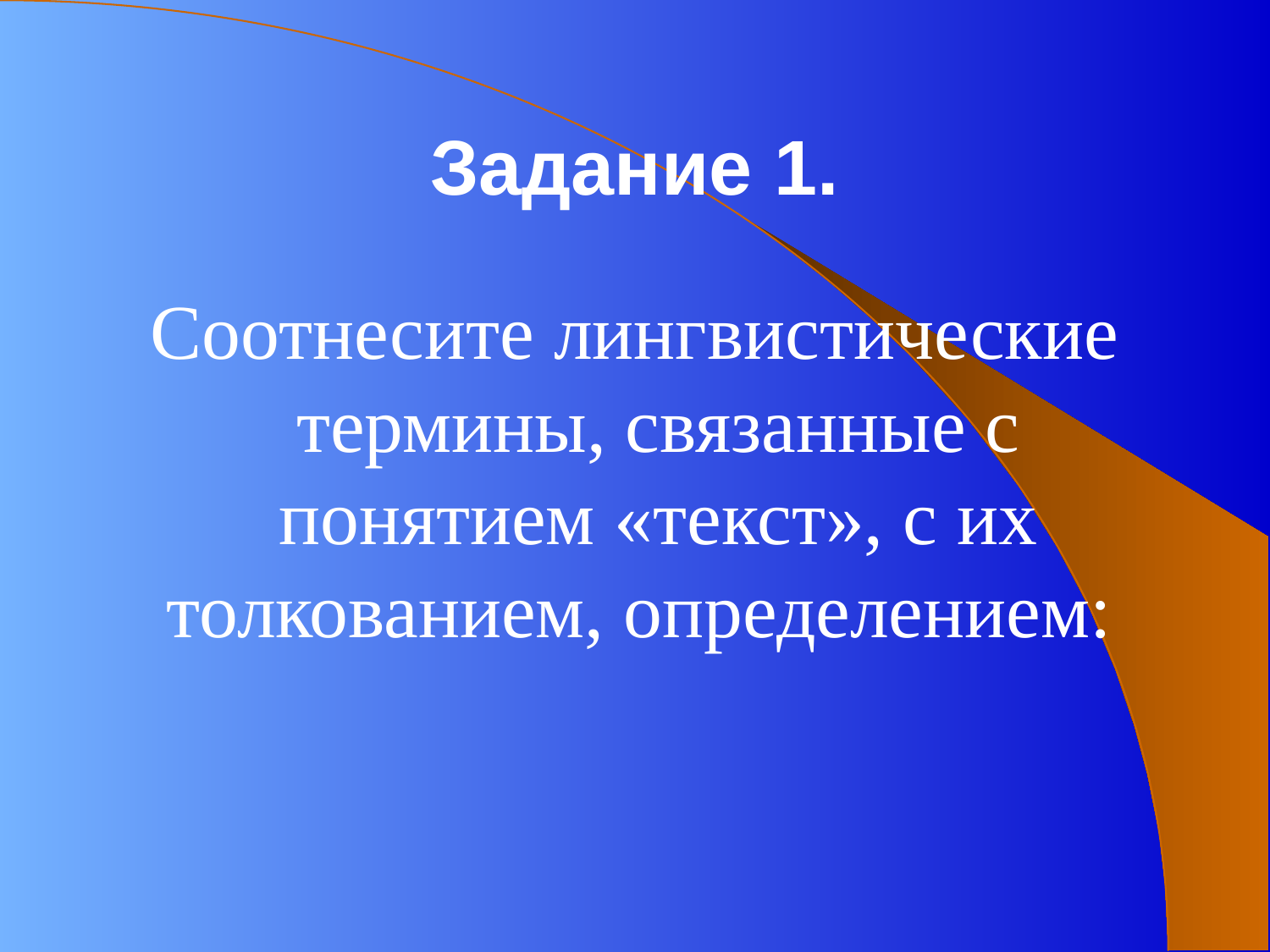

# Задание 1.
Соотнесите лингвистические термины, связанные с понятием «текст», с их толкованием, определением: